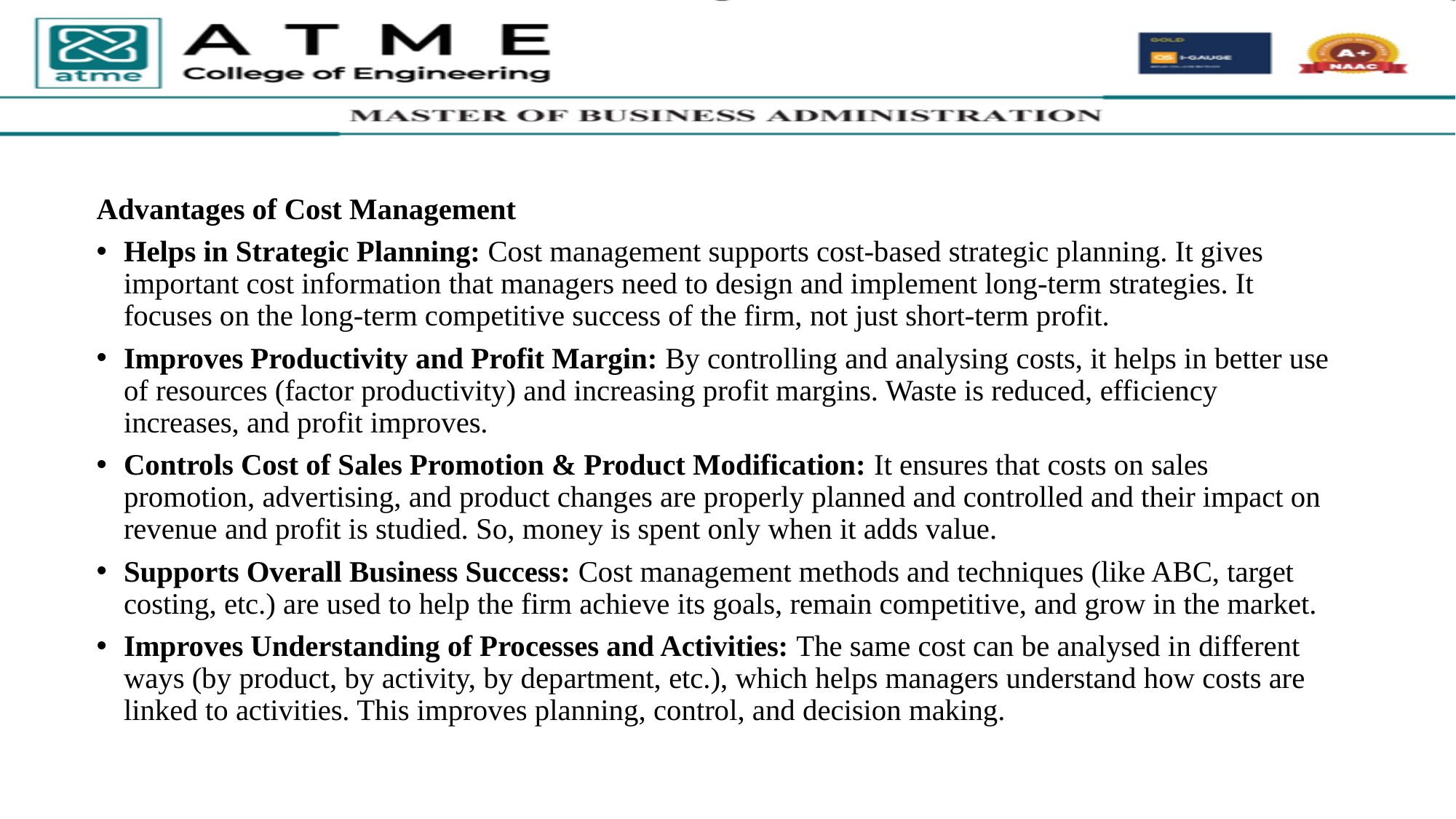

Advantages of Cost Management
Helps in Strategic Planning: Cost management supports cost-based strategic planning. It gives important cost information that managers need to design and implement long-term strategies. It focuses on the long-term competitive success of the firm, not just short-term profit.
Improves Productivity and Profit Margin: By controlling and analysing costs, it helps in better use of resources (factor productivity) and increasing profit margins. Waste is reduced, efficiency increases, and profit improves.
Controls Cost of Sales Promotion & Product Modification: It ensures that costs on sales promotion, advertising, and product changes are properly planned and controlled and their impact on revenue and profit is studied. So, money is spent only when it adds value.
Supports Overall Business Success: Cost management methods and techniques (like ABC, target costing, etc.) are used to help the firm achieve its goals, remain competitive, and grow in the market.
Improves Understanding of Processes and Activities: The same cost can be analysed in different ways (by product, by activity, by department, etc.), which helps managers understand how costs are linked to activities. This improves planning, control, and decision making.